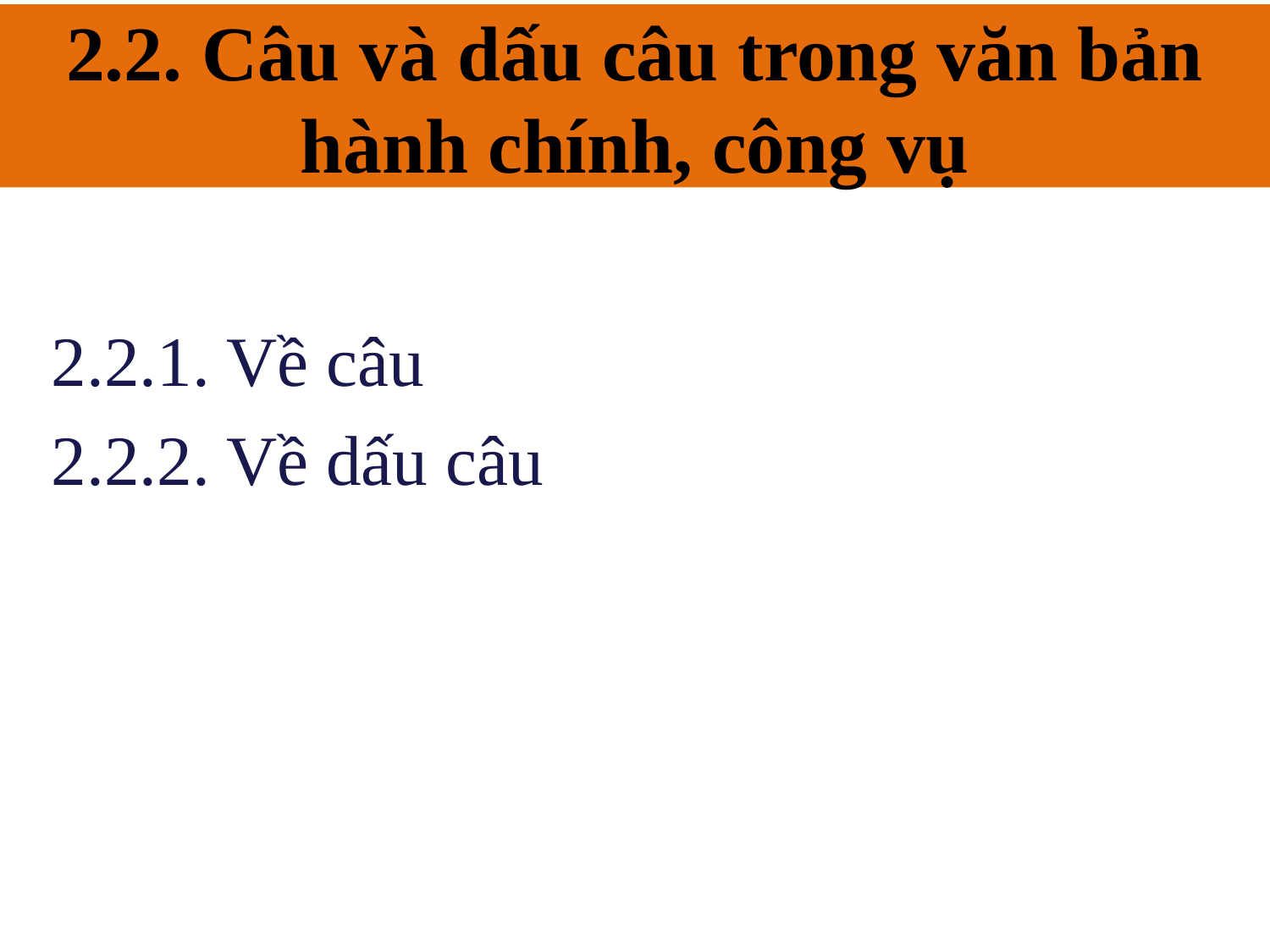

2.2. Câu và dấu câu trong văn bản hành chính, công vụ
# 2.2. Câu và dấu câu trong văn bản hành chính, công vụ
2.2.1. Về câu
2.2.2. Về dấu câu